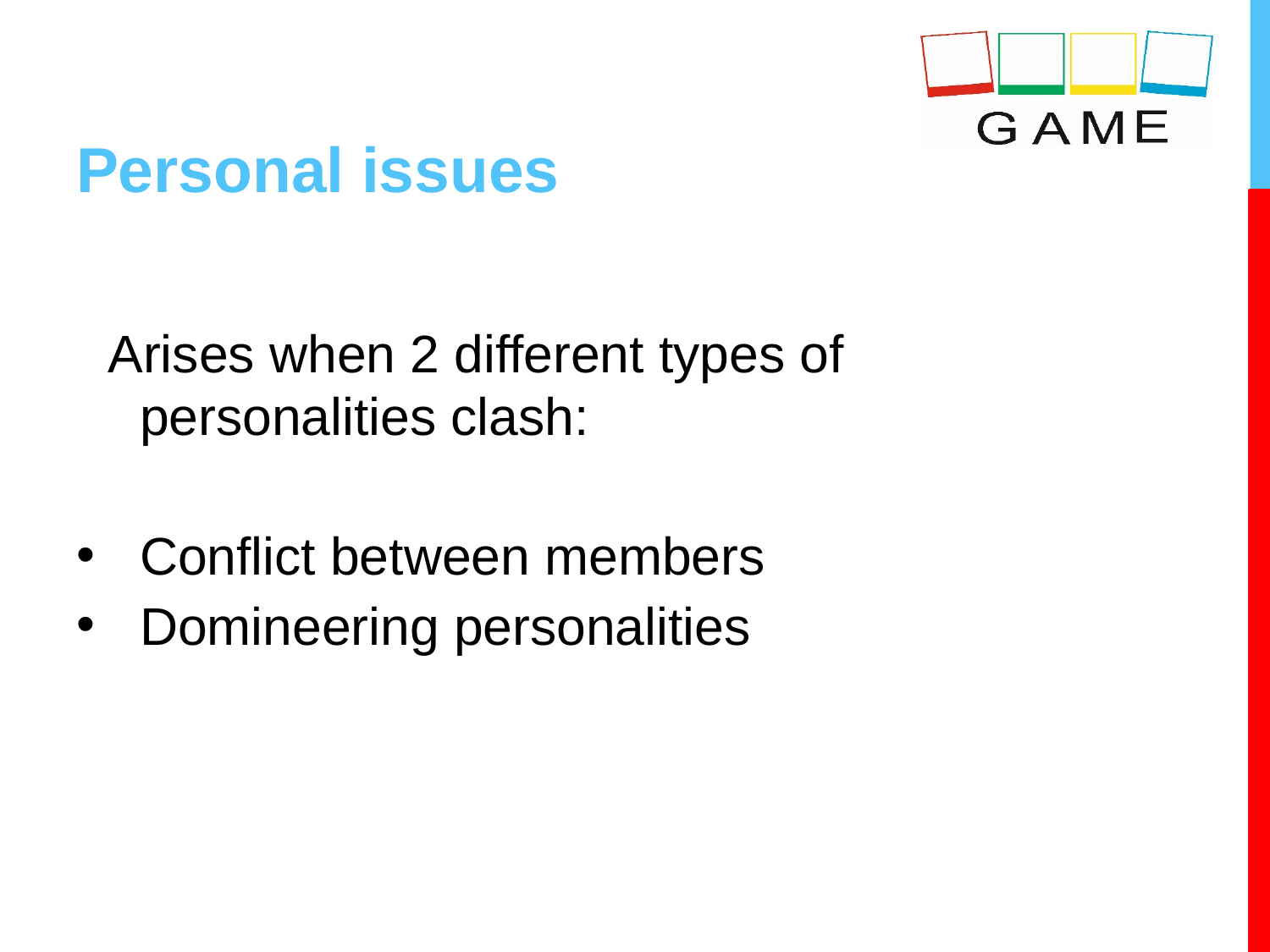

# Personal issues

Arises when 2 different types of personalities clash:

Conflict between members
Domineering personalities